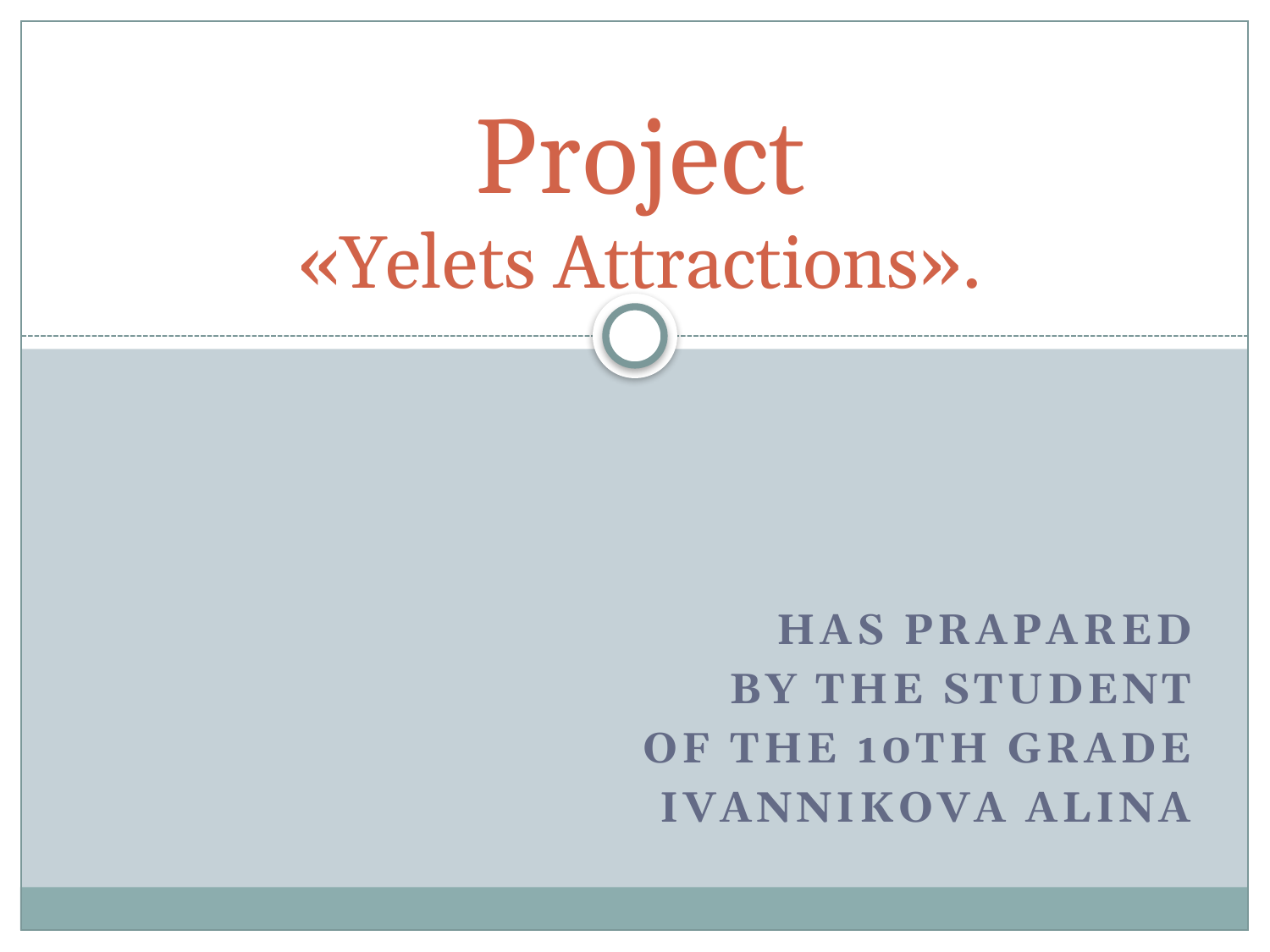

# Project «Yelets Attractions».
Has Prapared
By the student
 of the 10th grade
Ivannikova Alina